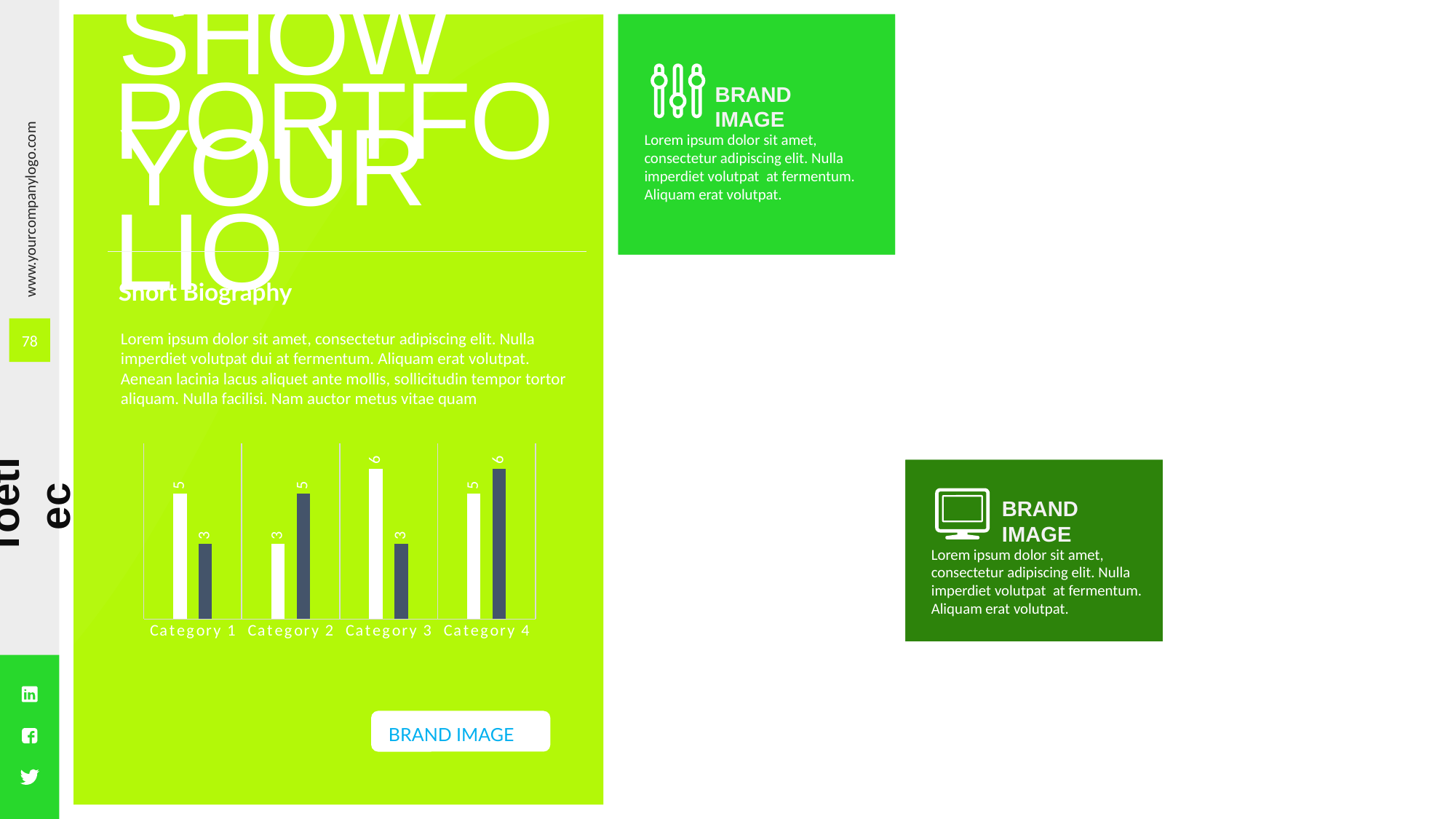

SHOW YOUR

BRAND IMAGE
Lorem ipsum dolor sit amet, consectetur adipiscing elit. Nulla imperdiet volutpat  at fermentum. Aliquam erat volutpat.
PORTFOLIO
Short Biography

78
Lorem ipsum dolor sit amet, consectetur adipiscing elit. Nulla imperdiet volutpat dui at fermentum. Aliquam erat volutpat. Aenean lacinia lacus aliquet ante mollis, sollicitudin tempor tortor aliquam. Nulla facilisi. Nam auctor metus vitae quam

### Chart

| Category | Series 1 | Series 2 |
|---|---|---|
| Category 1 | 5.0 | 3.0 |
| Category 2 | 3.0 | 5.0 |
| Category 3 | 6.0 | 3.0 |
| Category 4 | 5.0 | 6.0 |

BRAND IMAGE
Lorem ipsum dolor sit amet, consectetur adipiscing elit. Nulla imperdiet volutpat  at fermentum. Aliquam erat volutpat.

BRAND IMAGE